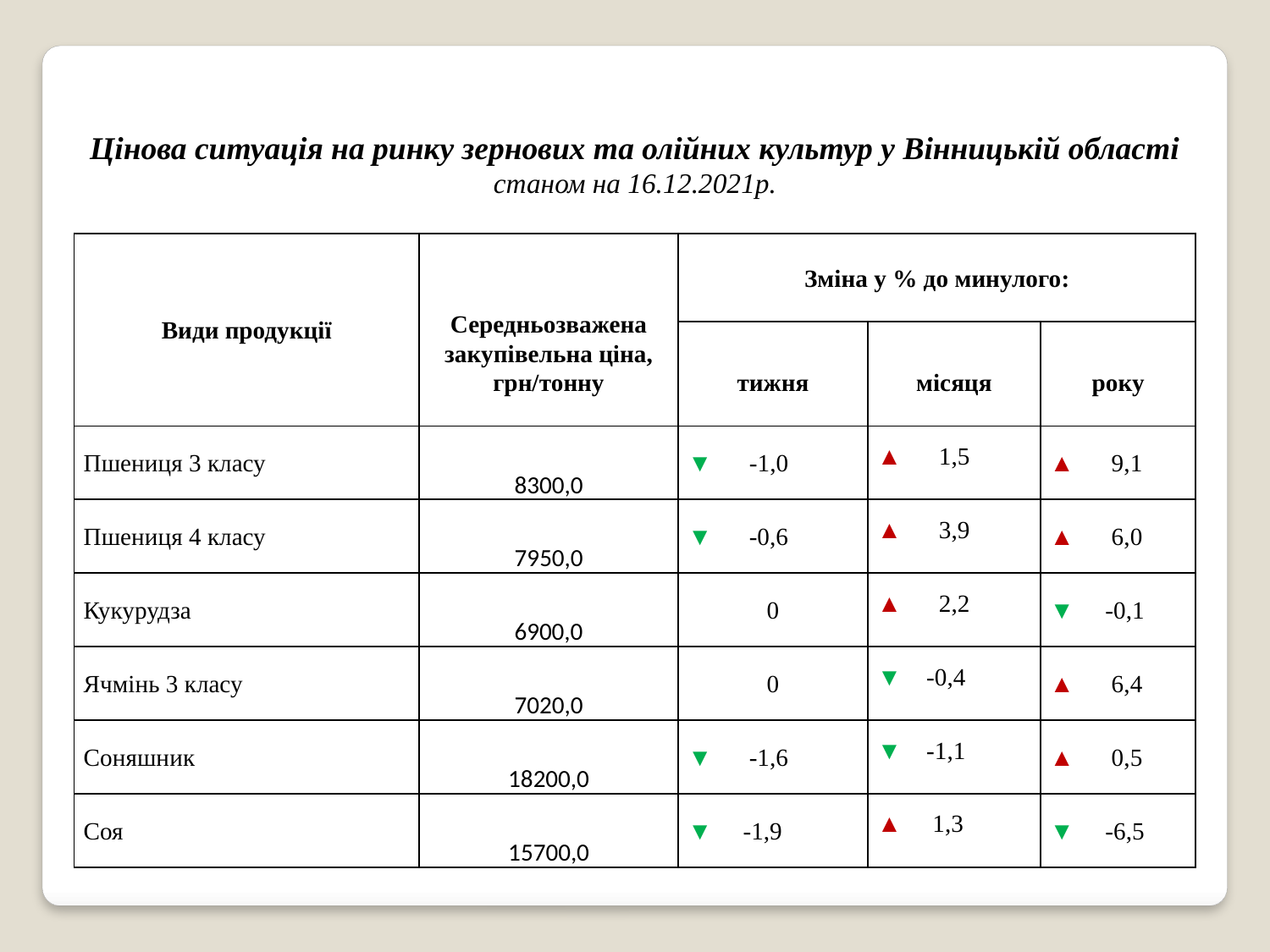

| Цінова ситуація на ринку зернових та олійних культур у Вінницькій області станом на 16.12.2021р. |  |  |  |  |
| --- | --- | --- | --- | --- |
| Види продукції | Середньозважена закупівельна ціна, грн/тонну | Зміна у % до минулого: |  |  |
|  |  | тижня | місяця | року |
| Пшениця 3 класу | 8300,0 | ▼ -1,0 | ▲ 1,5 | ▲ 9,1 |
| Пшениця 4 класу | 7950,0 | ▼ -0,6 | ▲ 3,9 | ▲ 6,0 |
| Кукурудза | 6900,0 | 0 | ▲ 2,2 | ▼ -0,1 |
| Ячмінь 3 класу | 7020,0 | 0 | ▼ -0,4 | ▲ 6,4 |
| Соняшник | 18200,0 | ▼ -1,6 | ▼ -1,1 | ▲ 0,5 |
| Соя | 15700,0 | ▼ -1,9 | ▲ 1,3 | ▼ -6,5 |